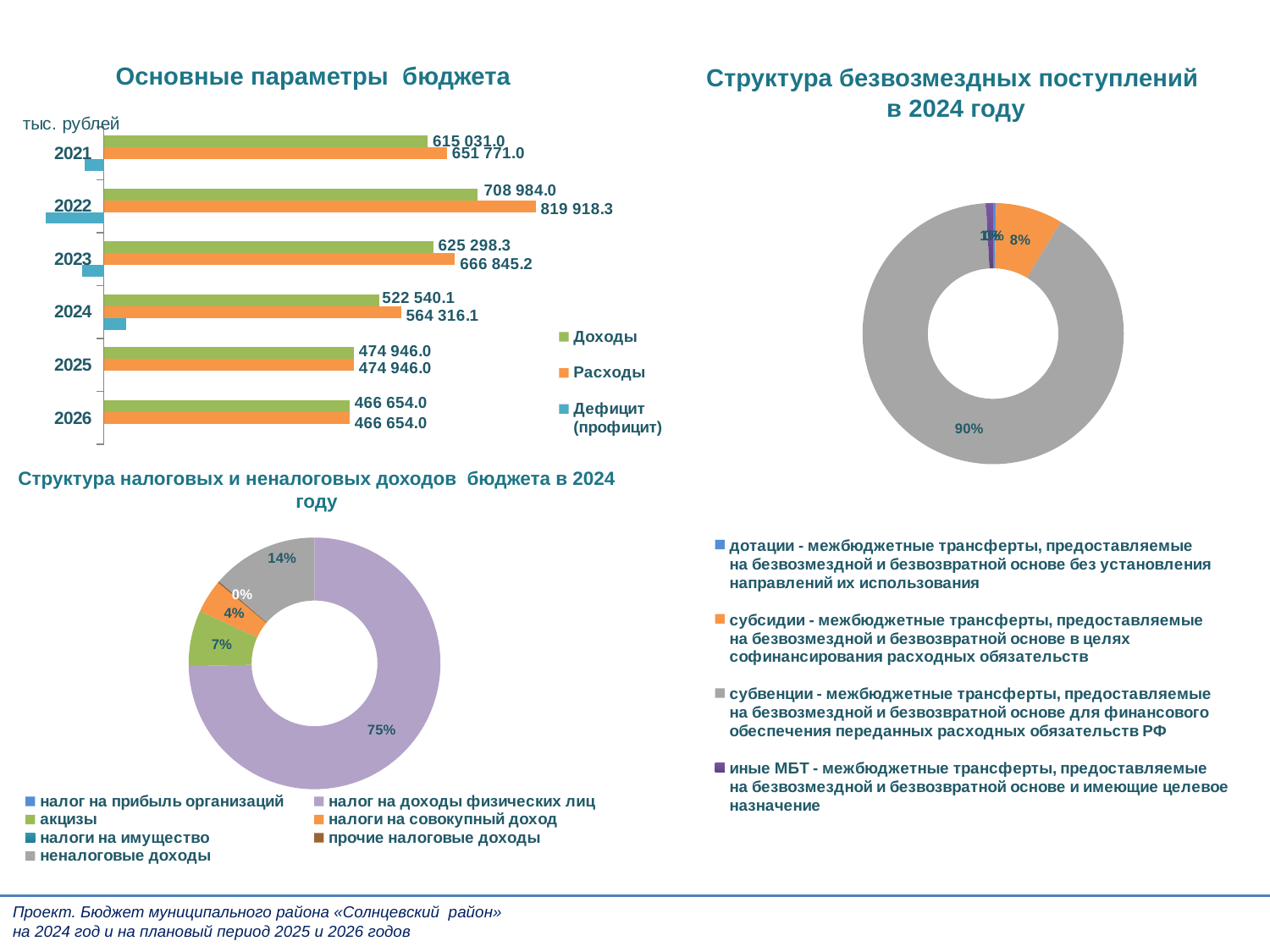

# Основные параметры  бюджета
Структура безвозмездных поступлений
 в 2024 году

### Chart

| Category | Дефицит (профицит) | Расходы | Доходы |
|---|---|---|---|
| 2026 | 0.0 | 466654.0 | 466654.0 |
| 2025 | 0.0 | 474946.0 | 474946.0 |
| 2024 | 41776.0 | 564316.1 | 522540.1 |
| 2023 | -41546.9 | 666845.1999999997 | 625298.3 |
| 2022 | -110934.3 | 819918.3 | 708984.0 |
| 2021 | -36740.0 | 651771.0 | 615031.0 |

### Chart

| Category | Столбец1 |
|---|---|
| дотации - межбюджетные трансферты, предоставляемые
на безвозмездной и безвозвратной основе без установления направлений их использования | 1316.0 |
| субсидии - межбюджетные трансферты, предоставляемые
на безвозмездной и безвозвратной основе в целях софинансирования расходных обязательств | 28631.599999999995 |
| субвенции - межбюджетные трансферты, предоставляемые
на безвозмездной и безвозвратной основе для финансового обеспечения переданных расходных обязательств РФ | 312794.8 |
| иные МБТ - межбюджетные трансферты, предоставляемые
на безвозмездной и безвозвратной основе и имеющие целевое назначение | 3029.8 |
Структура налоговых и неналоговых доходов  бюджета в 2024
 году

### Chart

| Category | 2024 |
|---|---|
| налог на прибыль организаций | None |
| налог на доходы физических лиц | 129264.0 |
| акцизы | 12414.9 |
| налоги на совокупный доход | 7429.4 |
| налоги на имущество  | None |
| прочие налоговые доходы | 344.4 |
| неналоговые доходы | 23715.0 |
Проект. Бюджет муниципального района «Солнцевский  район»
на 2024 год и на плановый период 2025 и 2026 годов